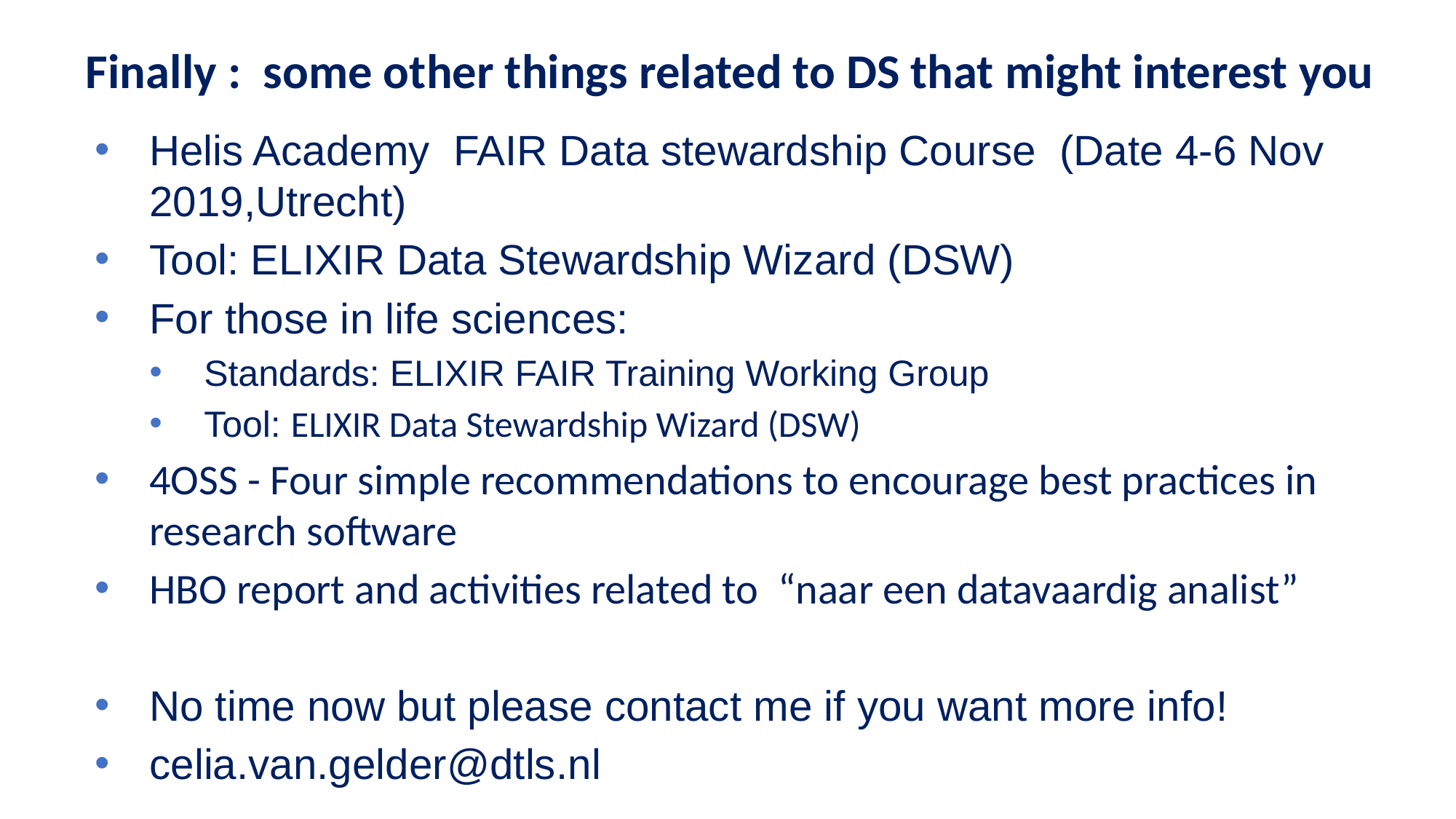

# Finally :  some other things related to DS that might interest you
Helis Academy  FAIR Data stewardship Course  (Date 4-6 Nov 2019,Utrecht)
Tool: ELIXIR Data Stewardship Wizard (DSW)
For those in life sciences:
Standards: ELIXIR FAIR Training Working Group
Tool: ELIXIR Data Stewardship Wizard (DSW)
4OSS - Four simple recommendations to encourage best practices in research software
HBO report and activities related to  “naar een datavaardig analist”

No time now but please contact me if you want more info!
celia.van.gelder@dtls.nl